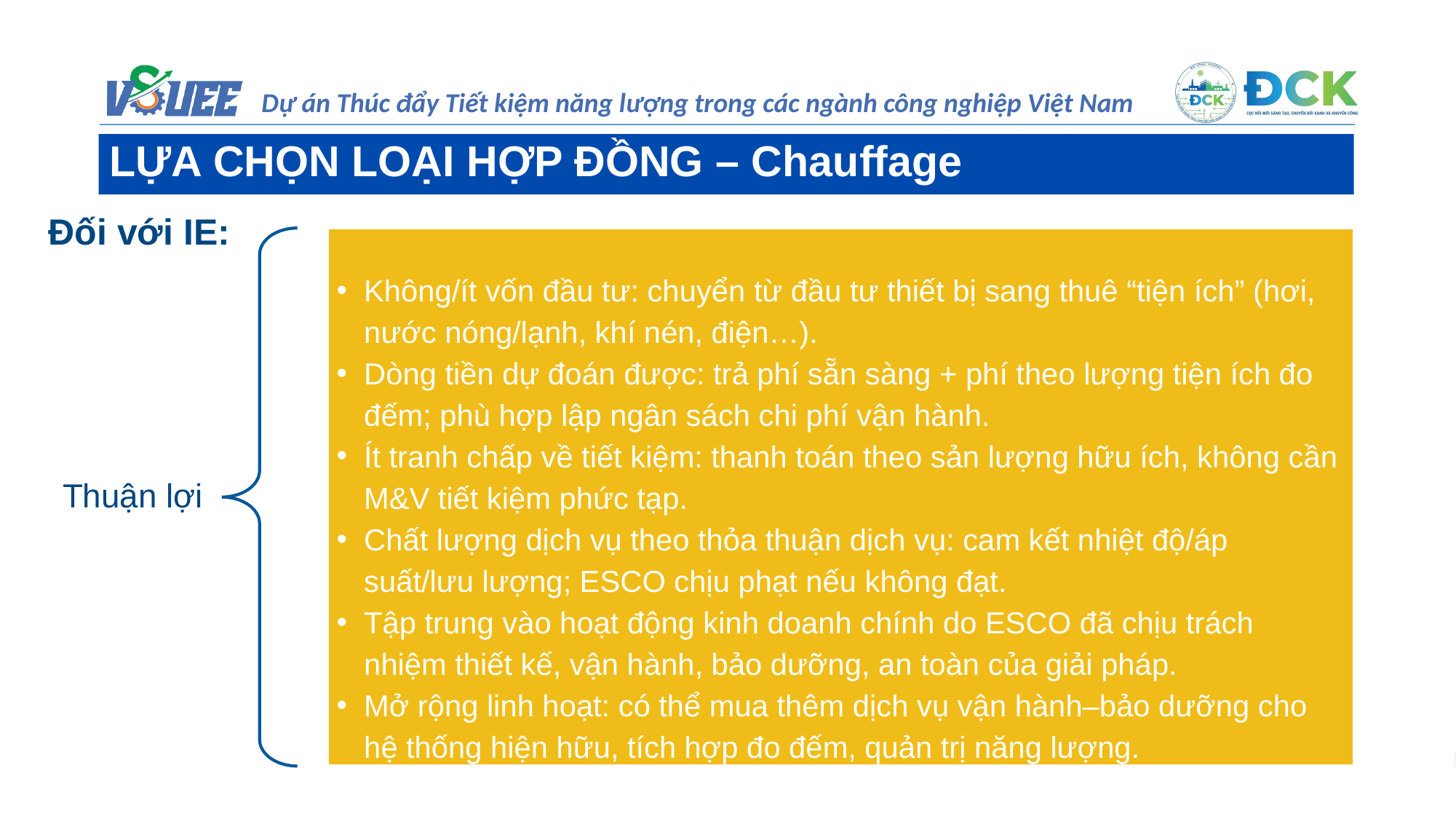

LỰA CHỌN LOẠI HỢP ĐỒNG – Chauffage
Đối với IE:

Không/ít vốn đầu tư: chuyển từ đầu tư thiết bị sang thuê “tiện ích” (hơi, nước nóng/lạnh, khí nén, điện…).
Dòng tiền dự đoán được: trả phí sẵn sàng + phí theo lượng tiện ích đo đếm; phù hợp lập ngân sách chi phí vận hành.
Ít tranh chấp về tiết kiệm: thanh toán theo sản lượng hữu ích, không cần M&V tiết kiệm phức tạp.
Chất lượng dịch vụ theo thỏa thuận dịch vụ: cam kết nhiệt độ/áp suất/lưu lượng; ESCO chịu phạt nếu không đạt.
Tập trung vào hoạt động kinh doanh chính do ESCO đã chịu trách nhiệm thiết kế, vận hành, bảo dưỡng, an toàn của giải pháp.
Mở rộng linh hoạt: có thể mua thêm dịch vụ vận hành–bảo dưỡng cho hệ thống hiện hữu, tích hợp đo đếm, quản trị năng lượng.
Thuận lợi